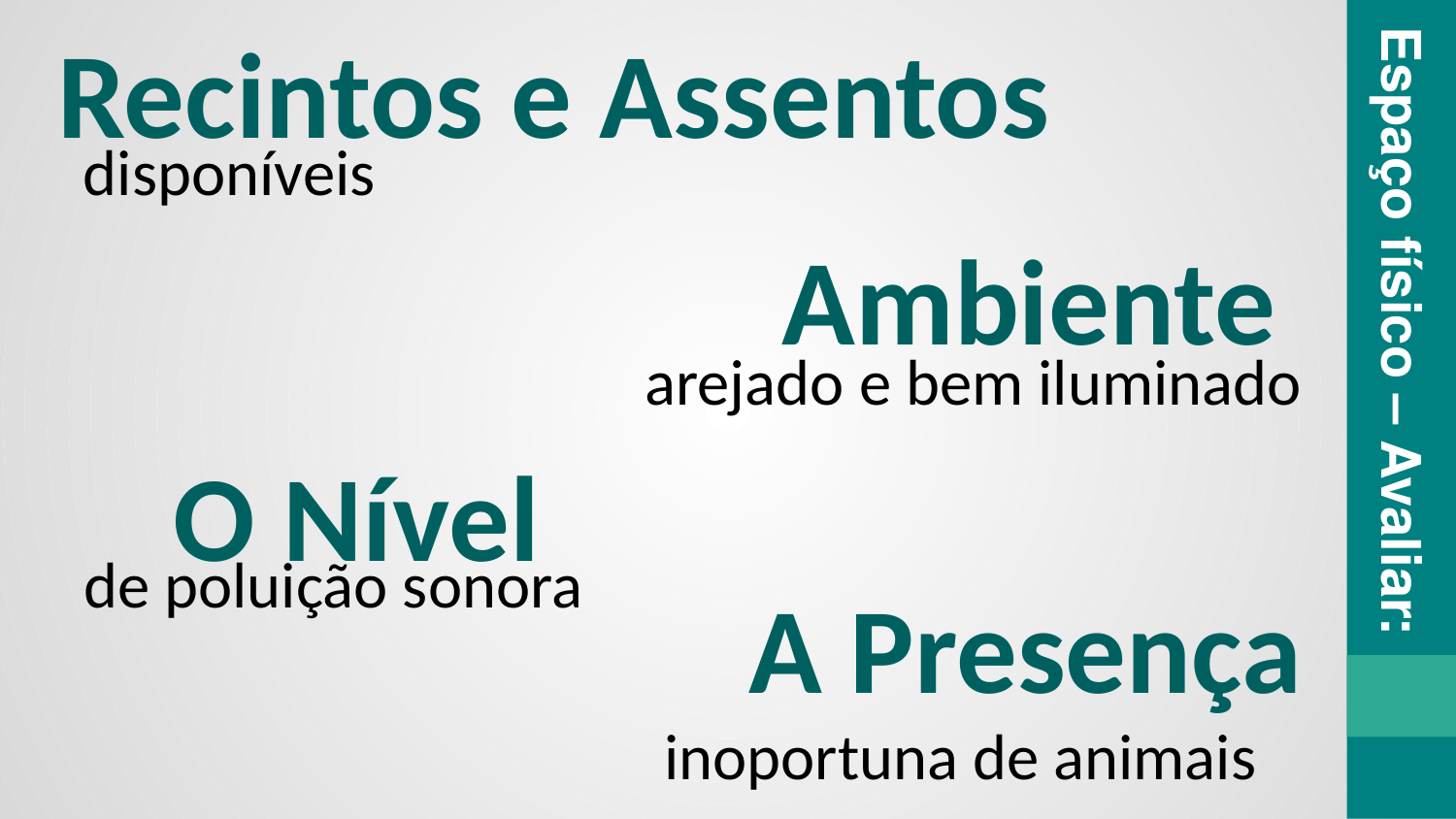

Recintos e Assentos
disponíveis
Ambiente
Espaço físico – Avaliar:
arejado e bem iluminado
O Nível
de poluição sonora
A Presença
inoportuna de animais